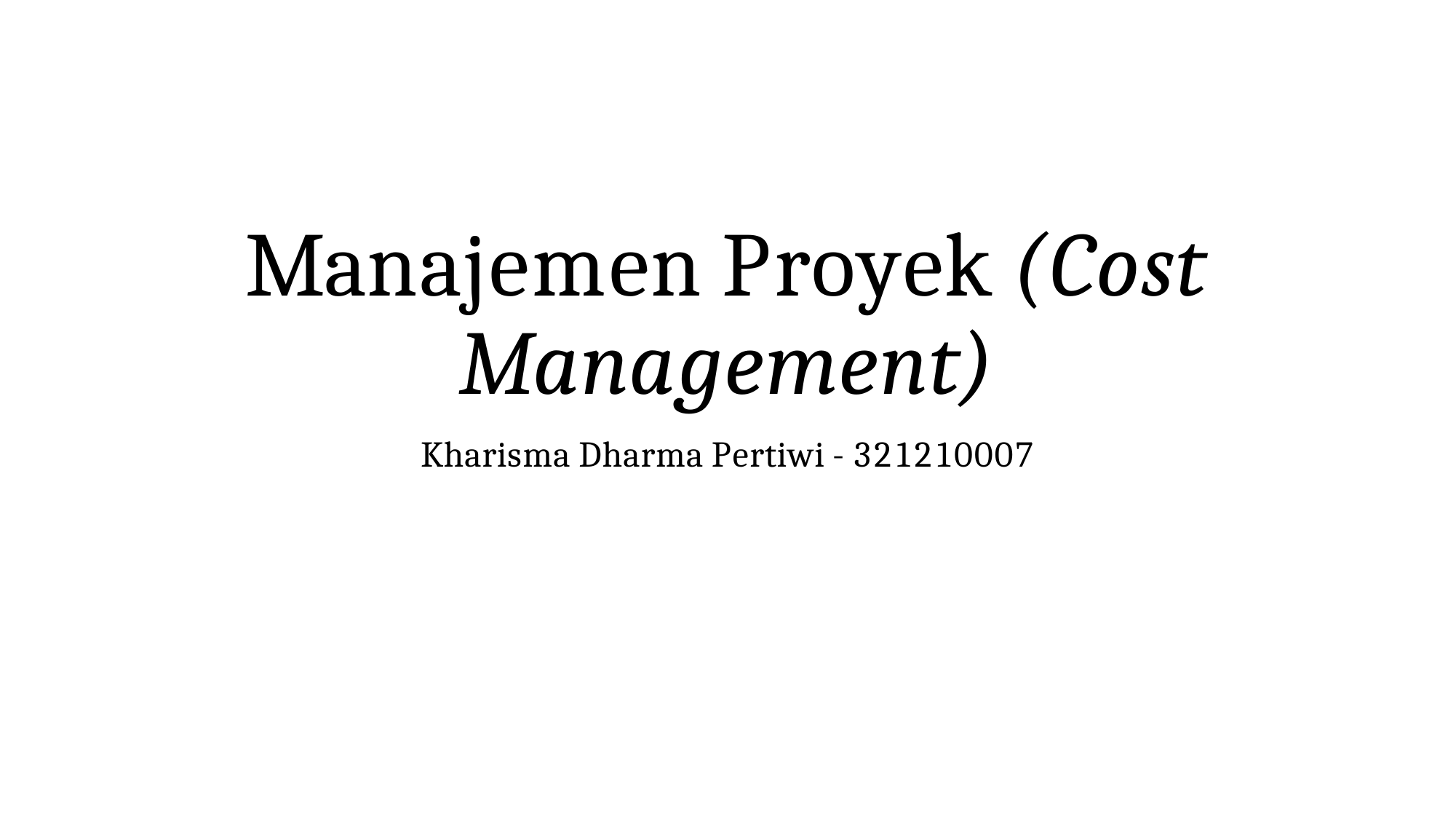

# Manajemen Proyek (Cost Management)
Kharisma Dharma Pertiwi - 321210007